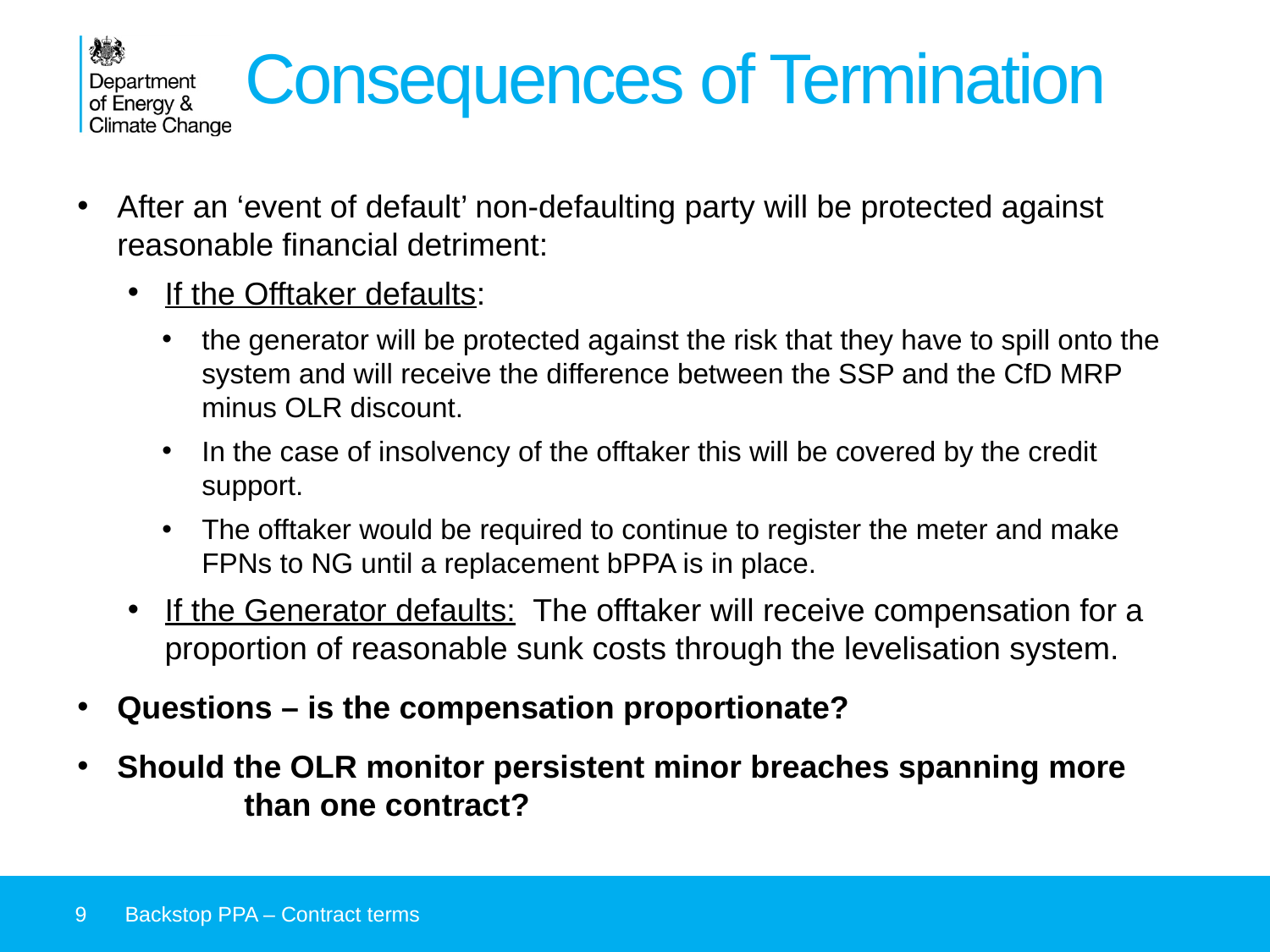

# Consequences of Termination
After an ‘event of default’ non-defaulting party will be protected against reasonable financial detriment:
If the Offtaker defaults:
the generator will be protected against the risk that they have to spill onto the system and will receive the difference between the SSP and the CfD MRP minus OLR discount.
In the case of insolvency of the offtaker this will be covered by the credit support.
The offtaker would be required to continue to register the meter and make FPNs to NG until a replacement bPPA is in place.
If the Generator defaults:  The offtaker will receive compensation for a proportion of reasonable sunk costs through the levelisation system.
Questions – is the compensation proportionate?
Should the OLR monitor persistent minor breaches spanning more 	than one contract?

9
Backstop PPA – Contract terms